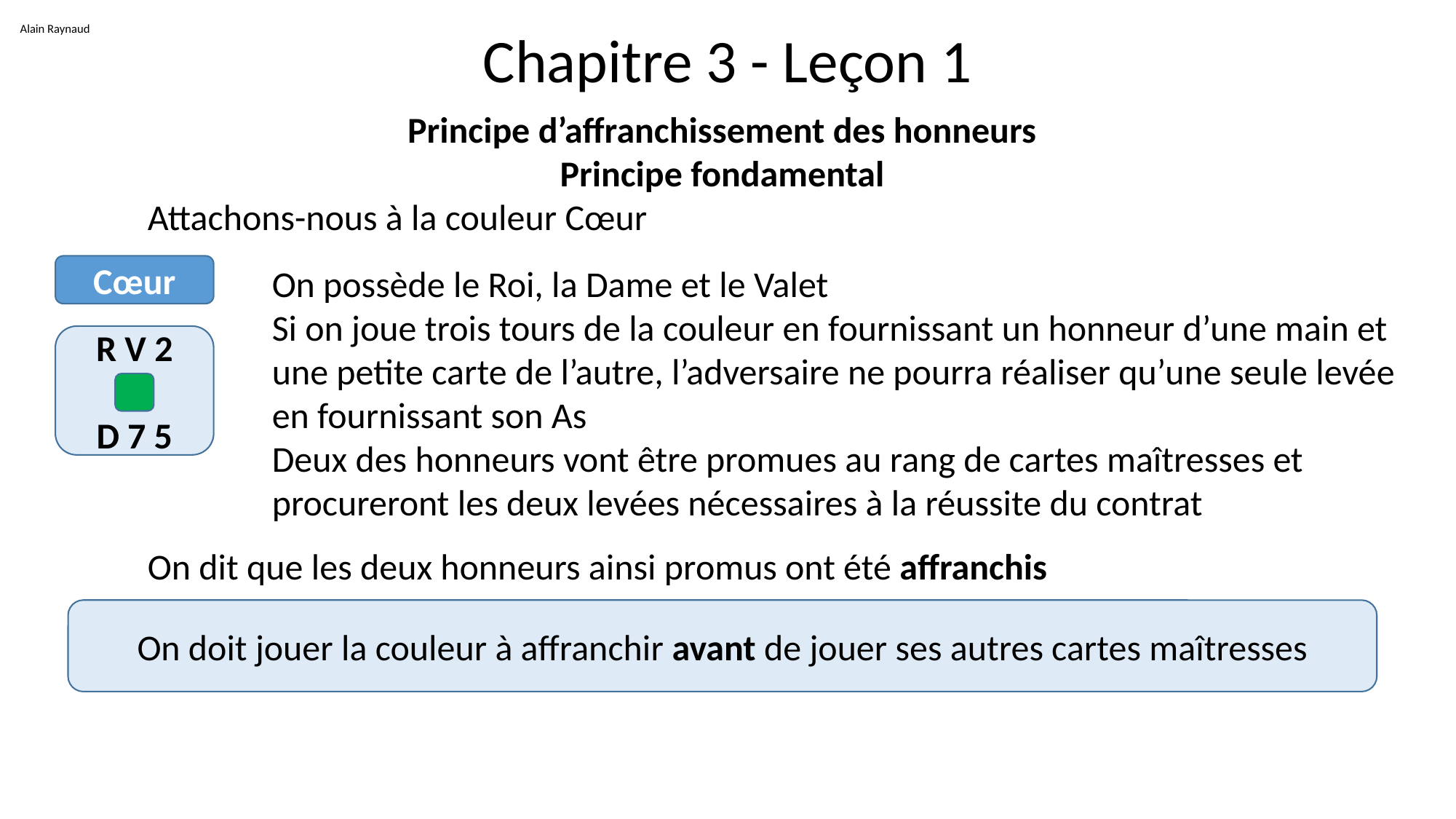

Alain Raynaud
# Chapitre 3 - Leçon 1
Principe d’affranchissement des honneurs
Principe fondamental
	Attachons-nous à la couleur Cœur

	On dit que les deux honneurs ainsi promus ont été affranchis
Cœur
On possède le Roi, la Dame et le Valet
Si on joue trois tours de la couleur en fournissant un honneur d’une main et une petite carte de l’autre, l’adversaire ne pourra réaliser qu’une seule levée en fournissant son As
Deux des honneurs vont être promues au rang de cartes maîtresses et procureront les deux levées nécessaires à la réussite du contrat
R V 2

D 7 5

On doit jouer la couleur à affranchir avant de jouer ses autres cartes maîtresses